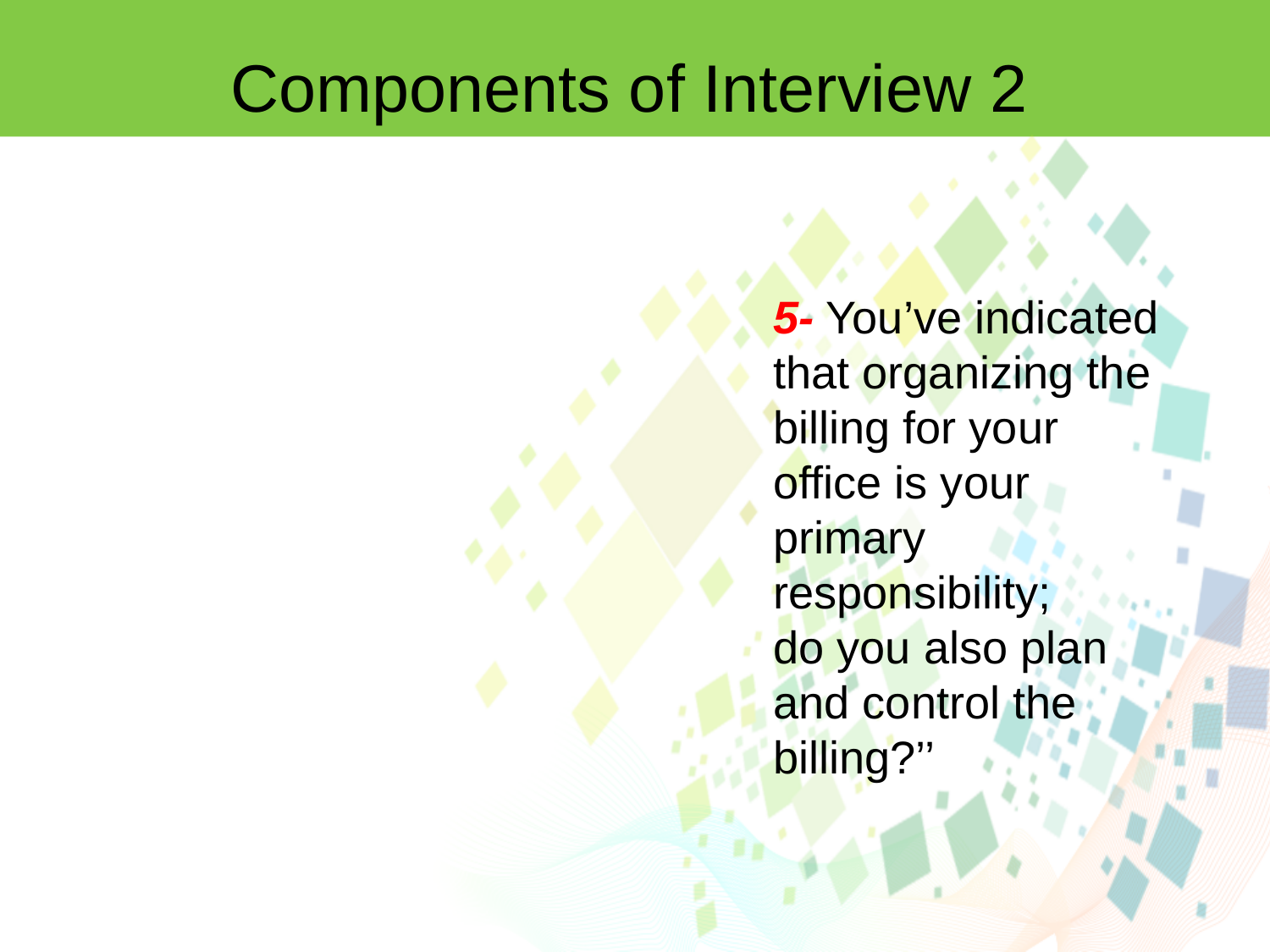

Components of Interview 2
5- You’ve indicated that organizing the billing for your office is your primary responsibility;
do you also plan and control the billing?’’